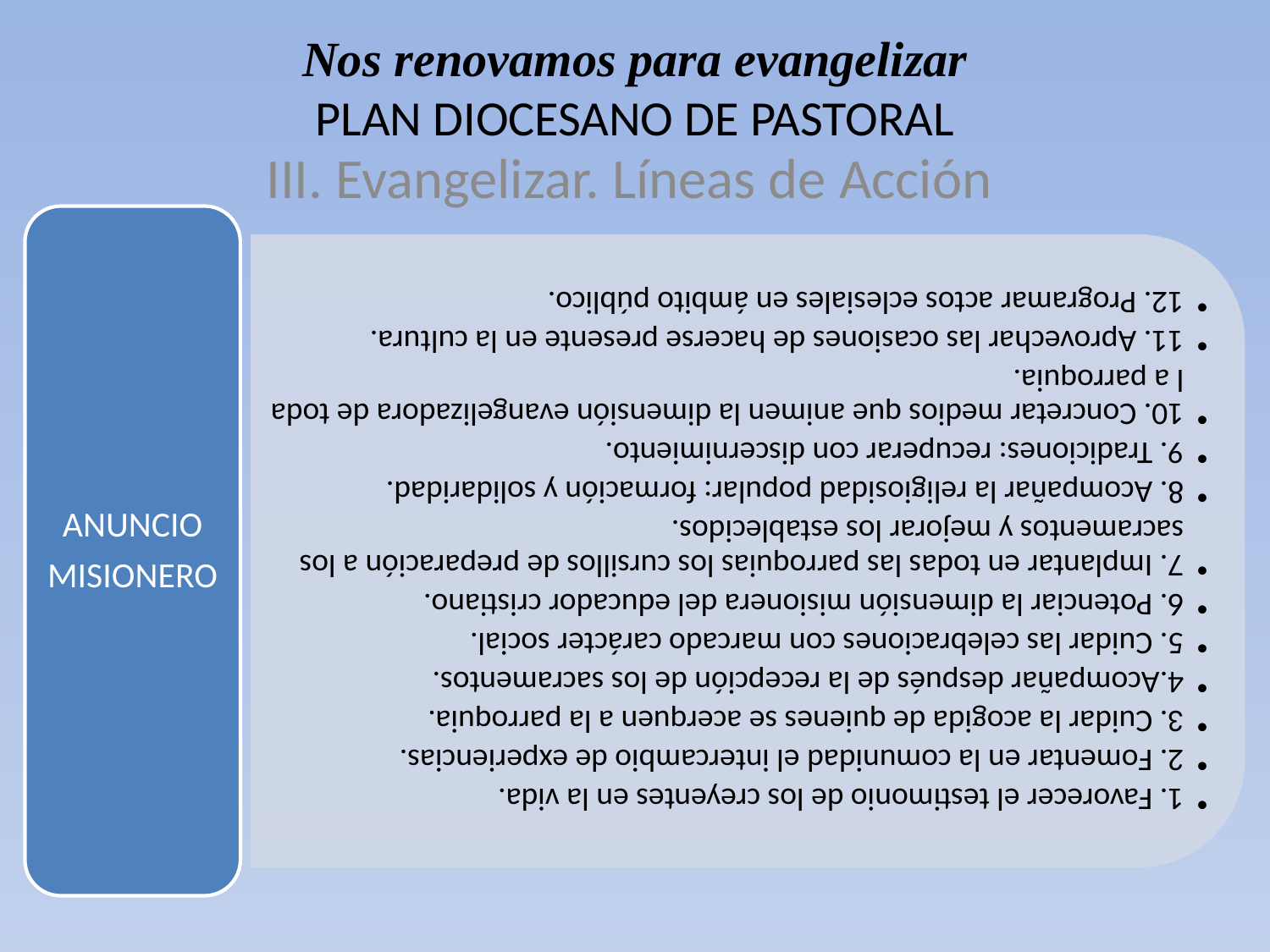

# Nos renovamos para evangelizar PLAN DIOCESANO DE PASTORAL
III. Evangelizar. Líneas de Acción
1. Favorecer el testimonio de los creyentes en la vida.
2. Fomentar en la comunidad el intercambio de experiencias.
3. Cuidar la acogida de quienes se acerquen a la parroquia.
4.Acompañar después de la recepción de los sacramentos.
5. Cuidar las celebraciones con marcado carácter social.
6. Potenciar la dimensión misionera del educador cristiano.
7. Implantar en todas las parroquias los cursillos de preparación a los sacramentos y mejorar los establecidos.
8. Acompañar la religiosidad popular: formación y solidaridad.
9. Tradiciones: recuperar con discernimiento.
10. Concretar medios que animen la dimensión evangelizadora de toda l a parroquia.
11. Aprovechar las ocasiones de hacerse presente en la cultura.
12. Programar actos eclesiales en ámbito público.
ANUNCIO
MISIONERO